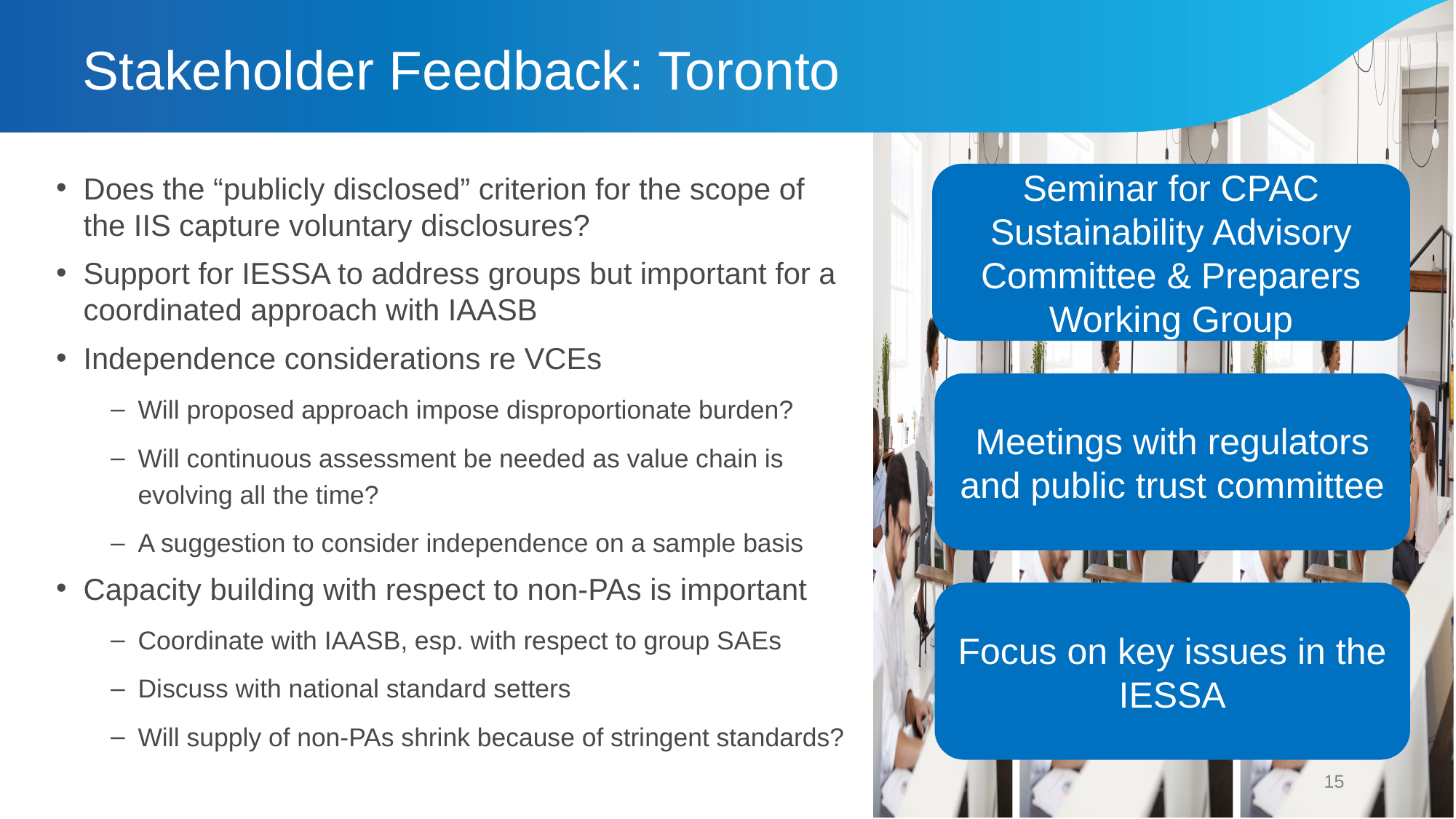

# Stakeholder Feedback: Toronto
Does the “publicly disclosed” criterion for the scope of the IIS capture voluntary disclosures?
Support for IESSA to address groups but important for a coordinated approach with IAASB
Independence considerations re VCEs
Will proposed approach impose disproportionate burden?
Will continuous assessment be needed as value chain is evolving all the time?
A suggestion to consider independence on a sample basis
Capacity building with respect to non-PAs is important
Coordinate with IAASB, esp. with respect to group SAEs
Discuss with national standard setters
Will supply of non-PAs shrink because of stringent standards?
Seminar for CPAC Sustainability Advisory Committee & Preparers Working Group
Meetings with regulators and public trust committee
Focus on key issues in the IESSA
15